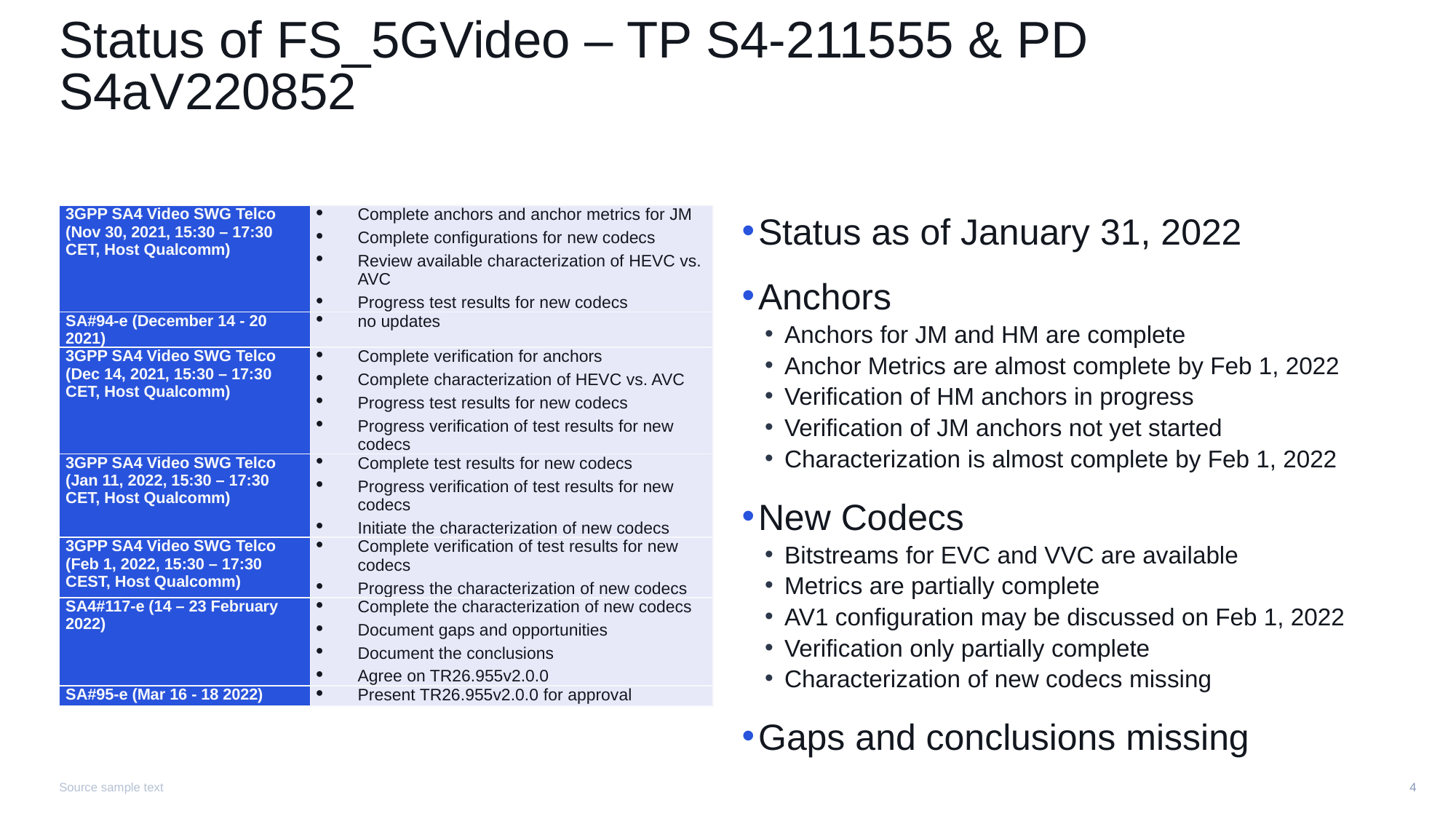

# Status of FS_5GVideo – TP S4-211555 & PD S4aV220852
Status as of January 31, 2022
Anchors
Anchors for JM and HM are complete
Anchor Metrics are almost complete by Feb 1, 2022
Verification of HM anchors in progress
Verification of JM anchors not yet started
Characterization is almost complete by Feb 1, 2022
New Codecs
Bitstreams for EVC and VVC are available
Metrics are partially complete
AV1 configuration may be discussed on Feb 1, 2022
Verification only partially complete
Characterization of new codecs missing
Gaps and conclusions missing
| 3GPP SA4 Video SWG Telco (Nov 30, 2021, 15:30 – 17:30 CET, Host Qualcomm) | Complete anchors and anchor metrics for JM Complete configurations for new codecs Review available characterization of HEVC vs. AVC Progress test results for new codecs |
| --- | --- |
| SA#94-e (December 14 - 20 2021) | no updates |
| 3GPP SA4 Video SWG Telco (Dec 14, 2021, 15:30 – 17:30 CET, Host Qualcomm) | Complete verification for anchors Complete characterization of HEVC vs. AVC Progress test results for new codecs Progress verification of test results for new codecs |
| 3GPP SA4 Video SWG Telco (Jan 11, 2022, 15:30 – 17:30 CET, Host Qualcomm) | Complete test results for new codecs Progress verification of test results for new codecs Initiate the characterization of new codecs |
| 3GPP SA4 Video SWG Telco (Feb 1, 2022, 15:30 – 17:30 CEST, Host Qualcomm) | Complete verification of test results for new codecs Progress the characterization of new codecs |
| SA4#117-e (14 – 23 February 2022) | Complete the characterization of new codecs Document gaps and opportunities Document the conclusions Agree on TR26.955v2.0.0 |
| SA#95-e (Mar 16 - 18 2022) | Present TR26.955v2.0.0 for approval |
Source sample text